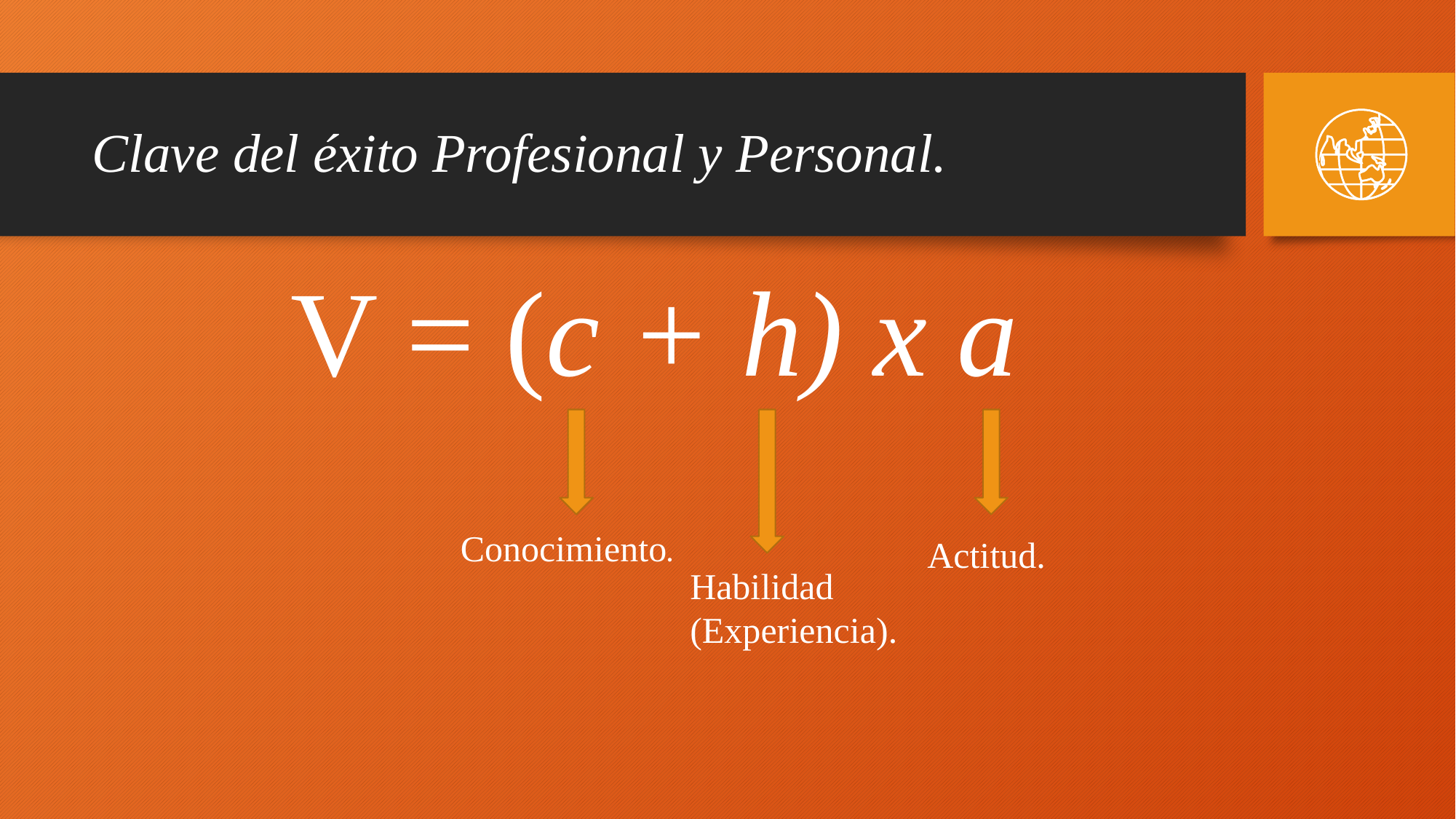

# Clave del éxito Profesional y Personal.

V = (c + h) x a

Conocimiento.
Actitud.
Habilidad (Experiencia).